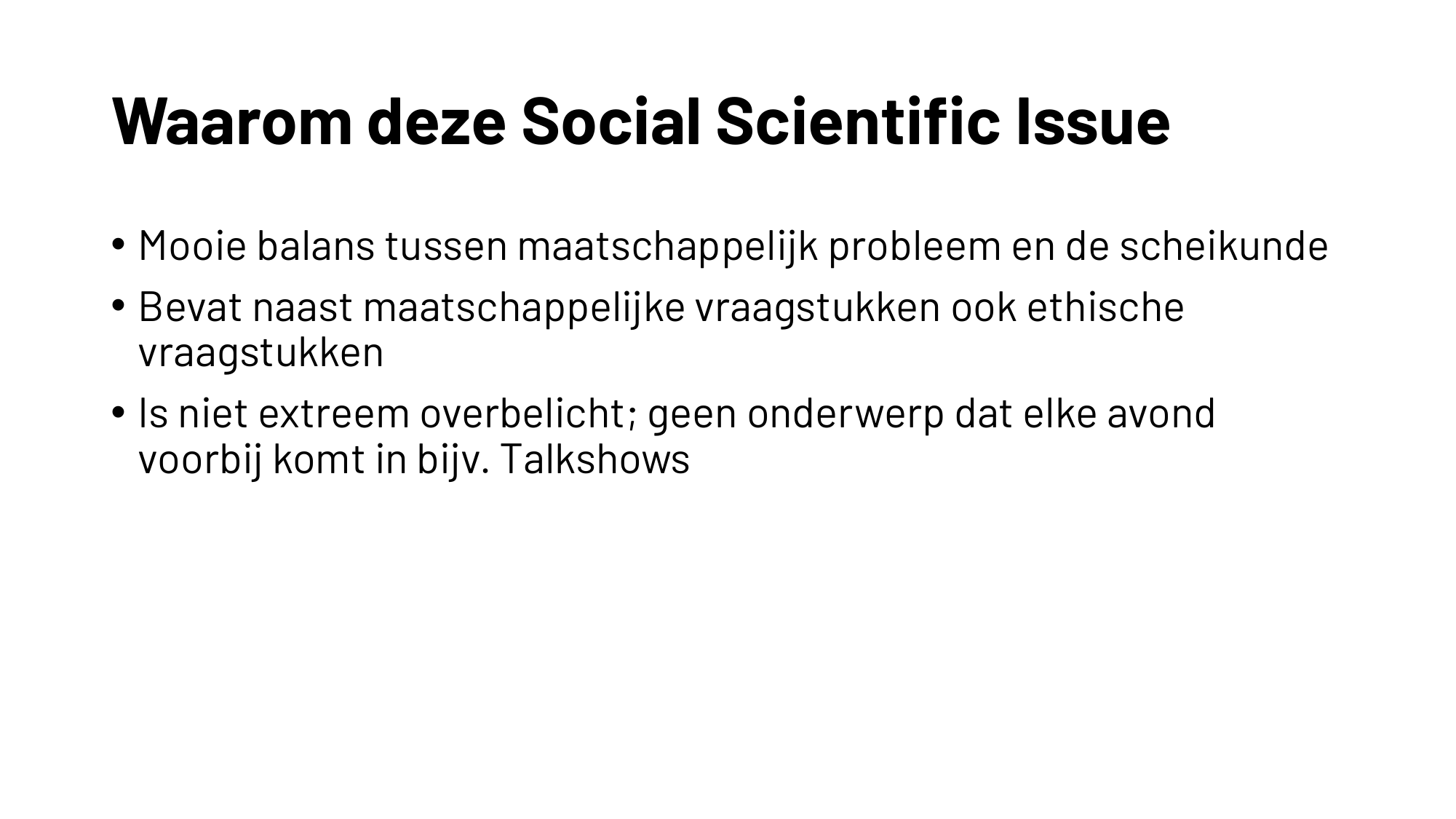

# Waarom deze Social Scientific Issue
Mooie balans tussen maatschappelijk probleem en de scheikunde
Bevat naast maatschappelijke vraagstukken ook ethische vraagstukken
Is niet extreem overbelicht; geen onderwerp dat elke avond voorbij komt in bijv. Talkshows